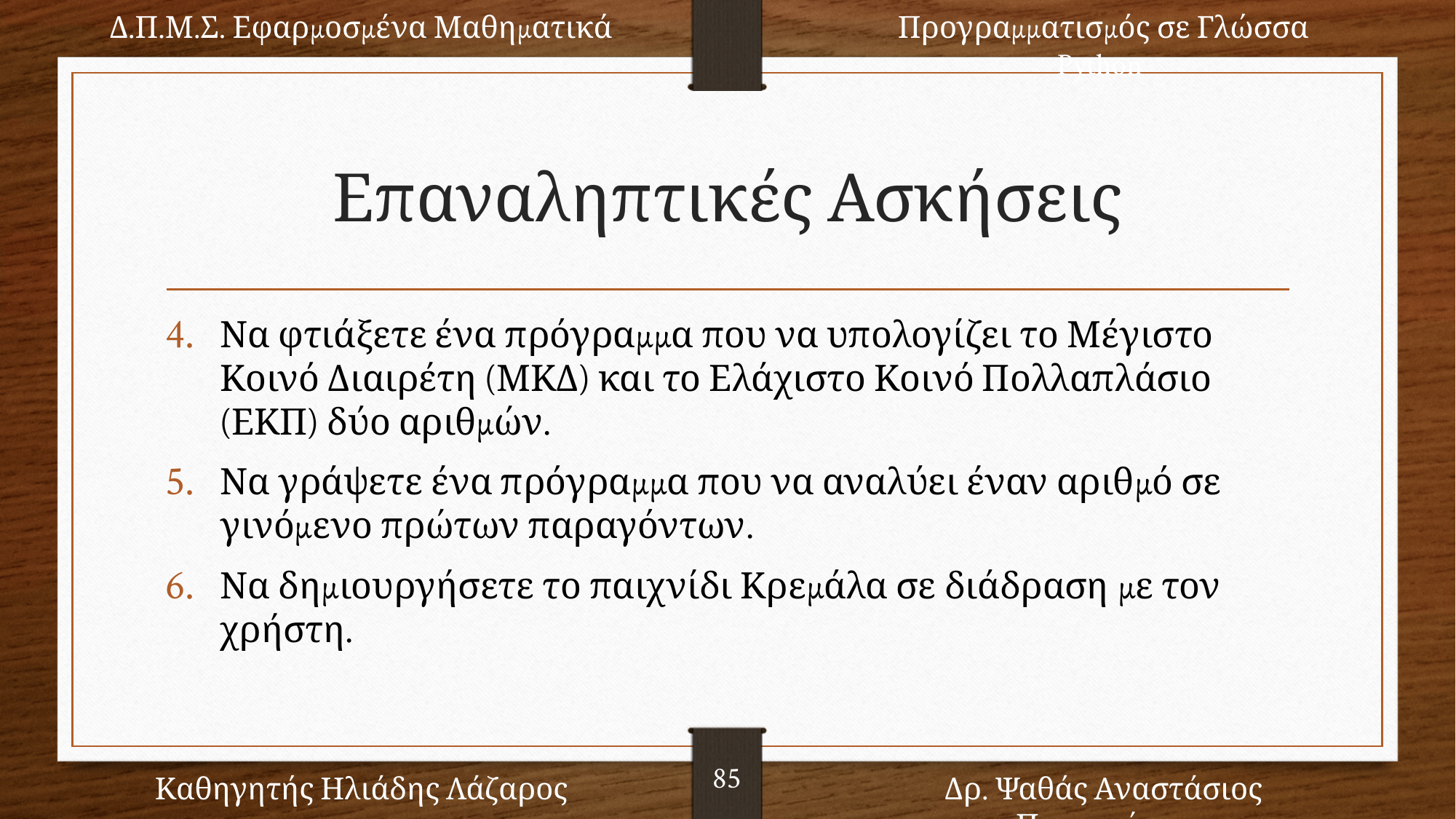

Δ.Π.Μ.Σ. Εφαρμοσμένα Μαθηματικά
Προγραμματισμός σε Γλώσσα Python
85
Καθηγητής Ηλιάδης Λάζαρος
Δρ. Ψαθάς Αναστάσιος Παναγιώτης
# Επαναληπτικές Ασκήσεις
Να φτιάξετε ένα πρόγραμμα που να υπολογίζει το Μέγιστο Κοινό Διαιρέτη (ΜΚΔ) και το Ελάχιστο Κοινό Πολλαπλάσιο (ΕΚΠ) δύο αριθμών.
Να γράψετε ένα πρόγραμμα που να αναλύει έναν αριθμό σε γινόμενο πρώτων παραγόντων.
Να δημιουργήσετε το παιχνίδι Κρεμάλα σε διάδραση με τον χρήστη.